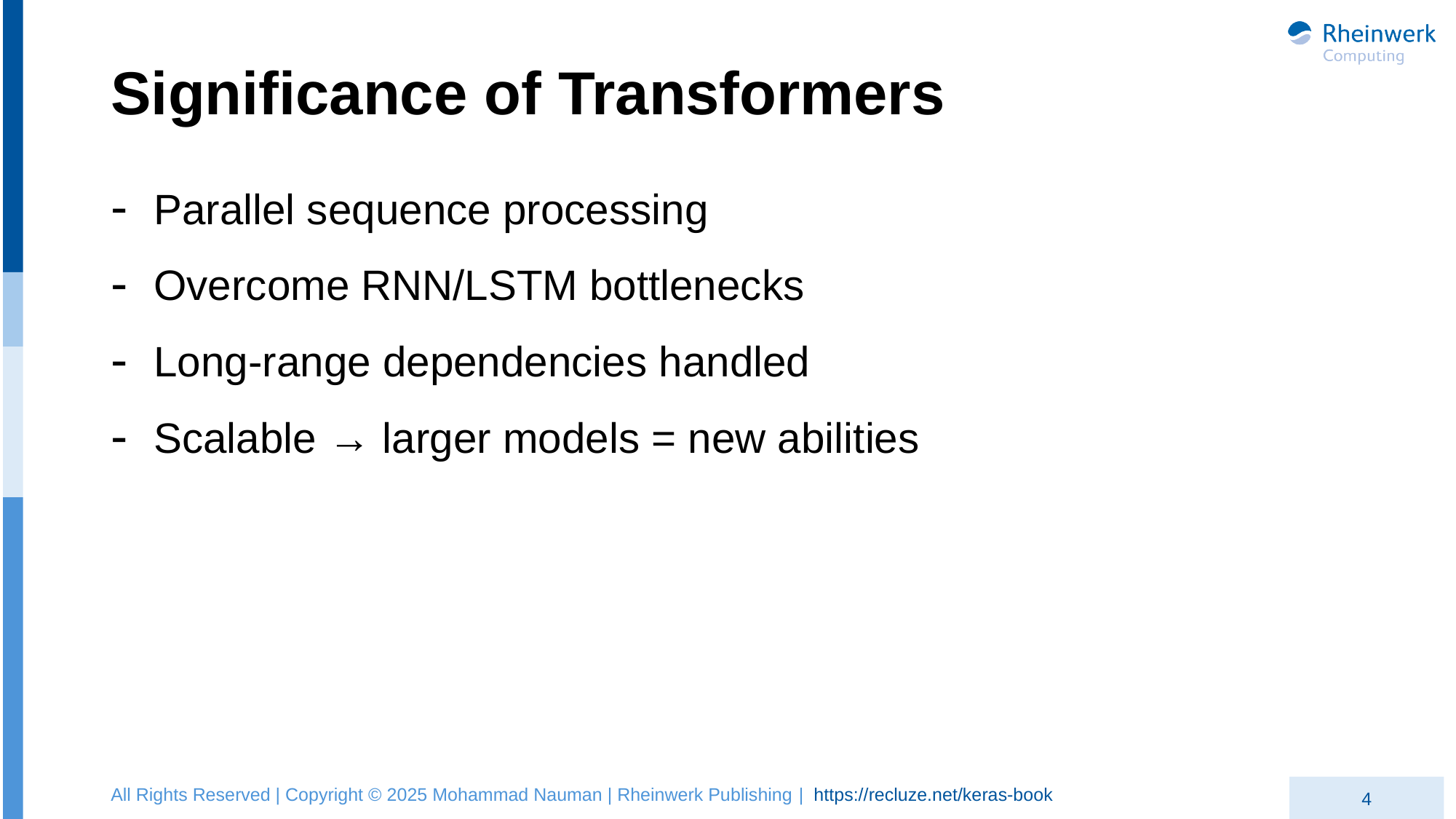

# Significance of Transformers
Parallel sequence processing
Overcome RNN/LSTM bottlenecks
Long-range dependencies handled
Scalable → larger models = new abilities